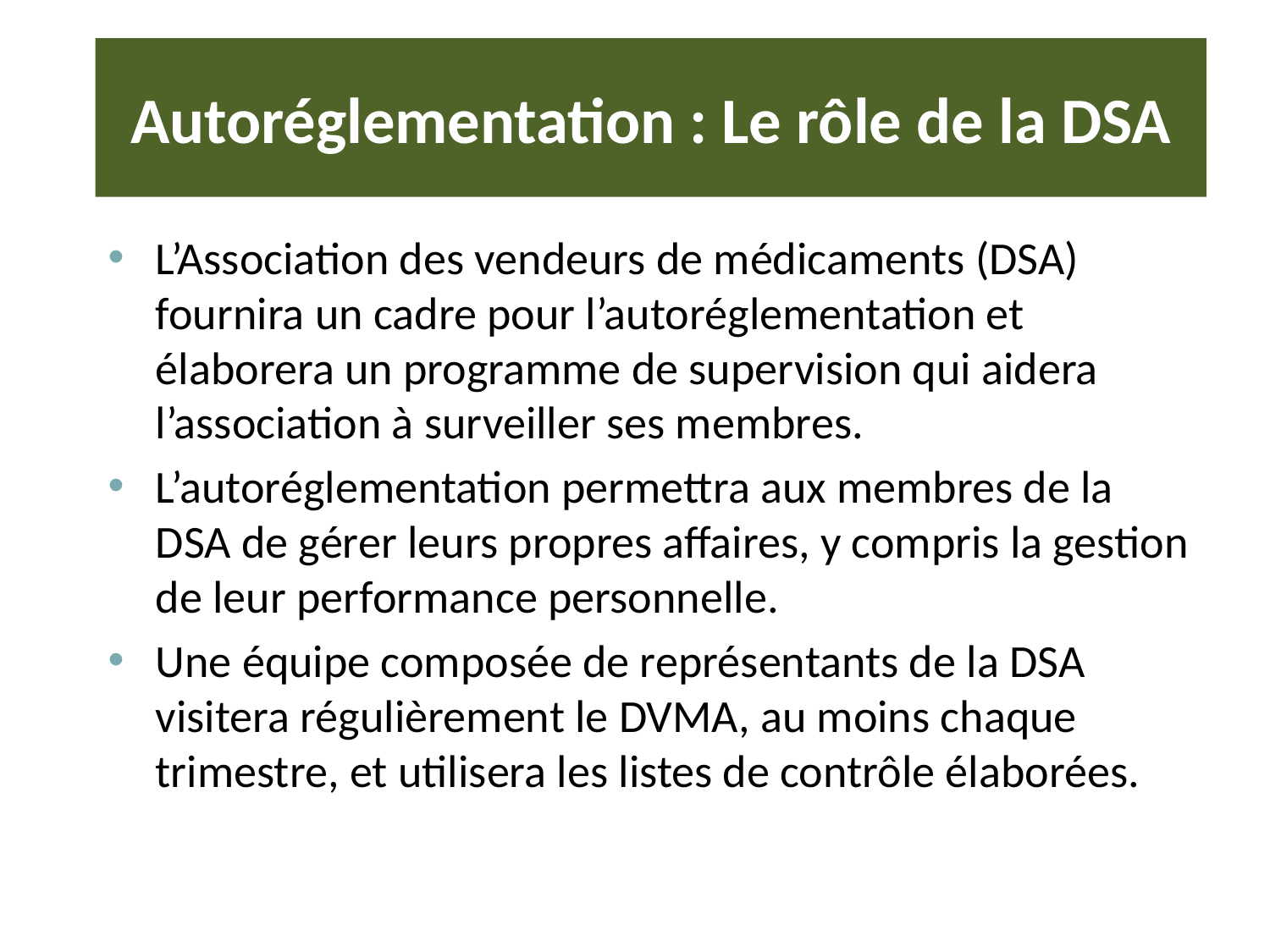

# Autoréglementation : Le rôle de la DSA
L’Association des vendeurs de médicaments (DSA) fournira un cadre pour l’autoréglementation et élaborera un programme de supervision qui aidera l’association à surveiller ses membres.
L’autoréglementation permettra aux membres de la DSA de gérer leurs propres affaires, y compris la gestion de leur performance personnelle.
Une équipe composée de représentants de la DSA visitera régulièrement le DVMA, au moins chaque trimestre, et utilisera les listes de contrôle élaborées.